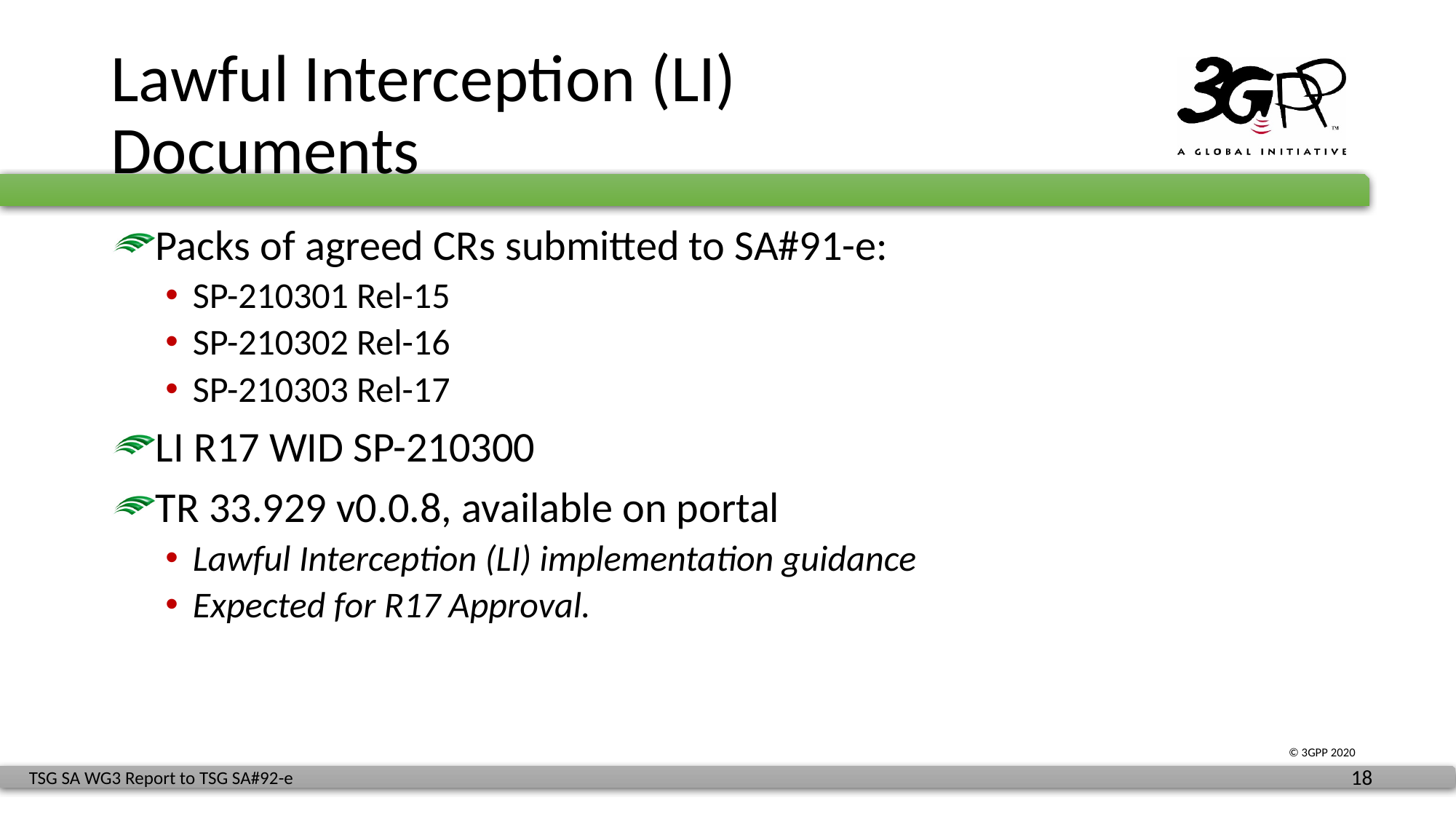

# Lawful Interception (LI) Documents
Packs of agreed CRs submitted to SA#91-e:
SP-210301 Rel-15
SP-210302 Rel-16
SP-210303 Rel-17
LI R17 WID SP-210300
TR 33.929 v0.0.8, available on portal
Lawful Interception (LI) implementation guidance
Expected for R17 Approval.